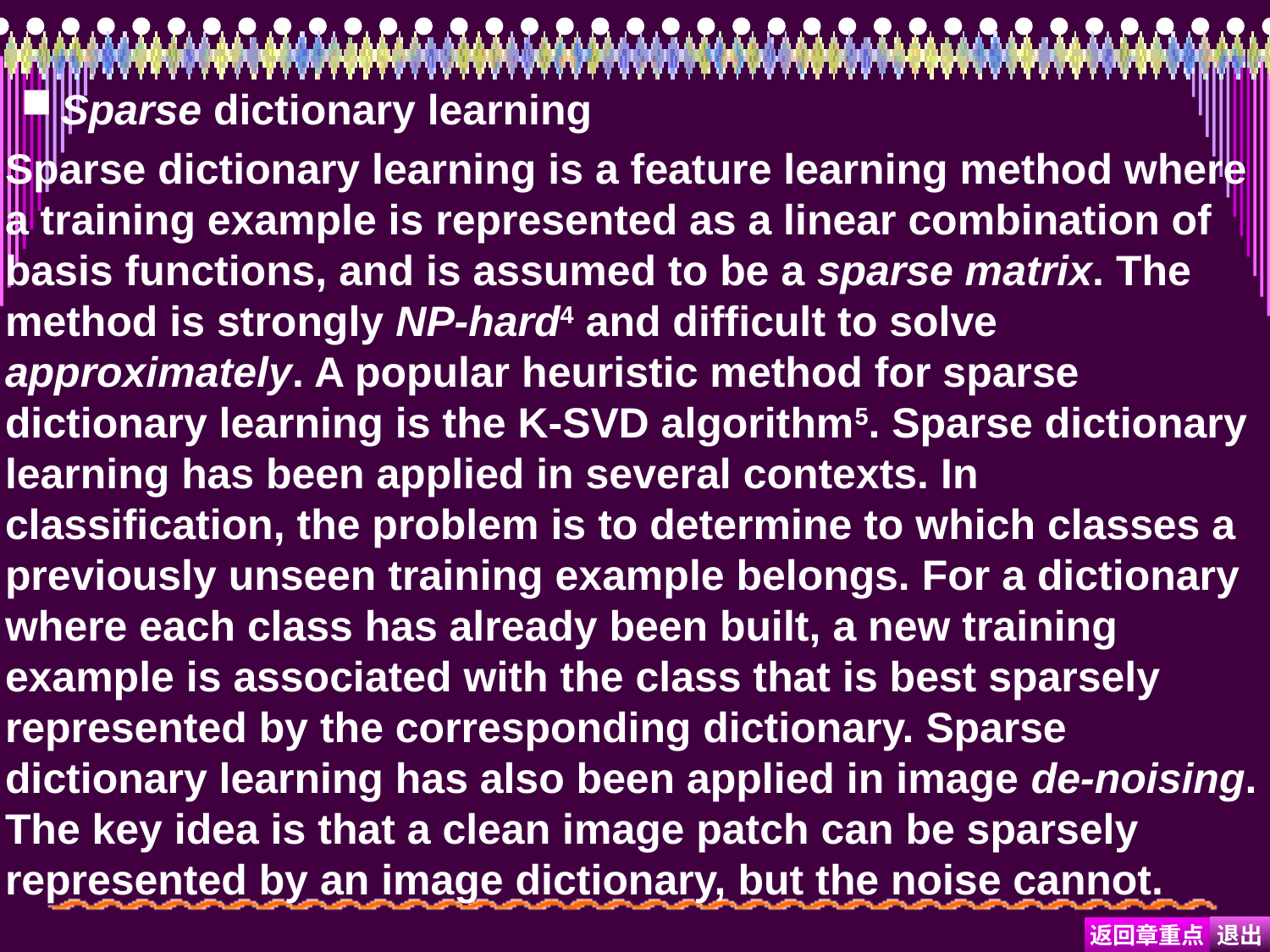

#
Sparse dictionary learning
Sparse dictionary learning is a feature learning method where a training example is represented as a linear combination of basis functions, and is assumed to be a sparse matrix. The method is strongly NP-hard4 and difficult to solve approximately. A popular heuristic method for sparse dictionary learning is the K-SVD algorithm5. Sparse dictionary learning has been applied in several contexts. In classification, the problem is to determine to which classes a previously unseen training example belongs. For a dictionary where each class has already been built, a new training example is associated with the class that is best sparsely represented by the corresponding dictionary. Sparse dictionary learning has also been applied in image de-noising. The key idea is that a clean image patch can be sparsely represented by an image dictionary, but the noise cannot.